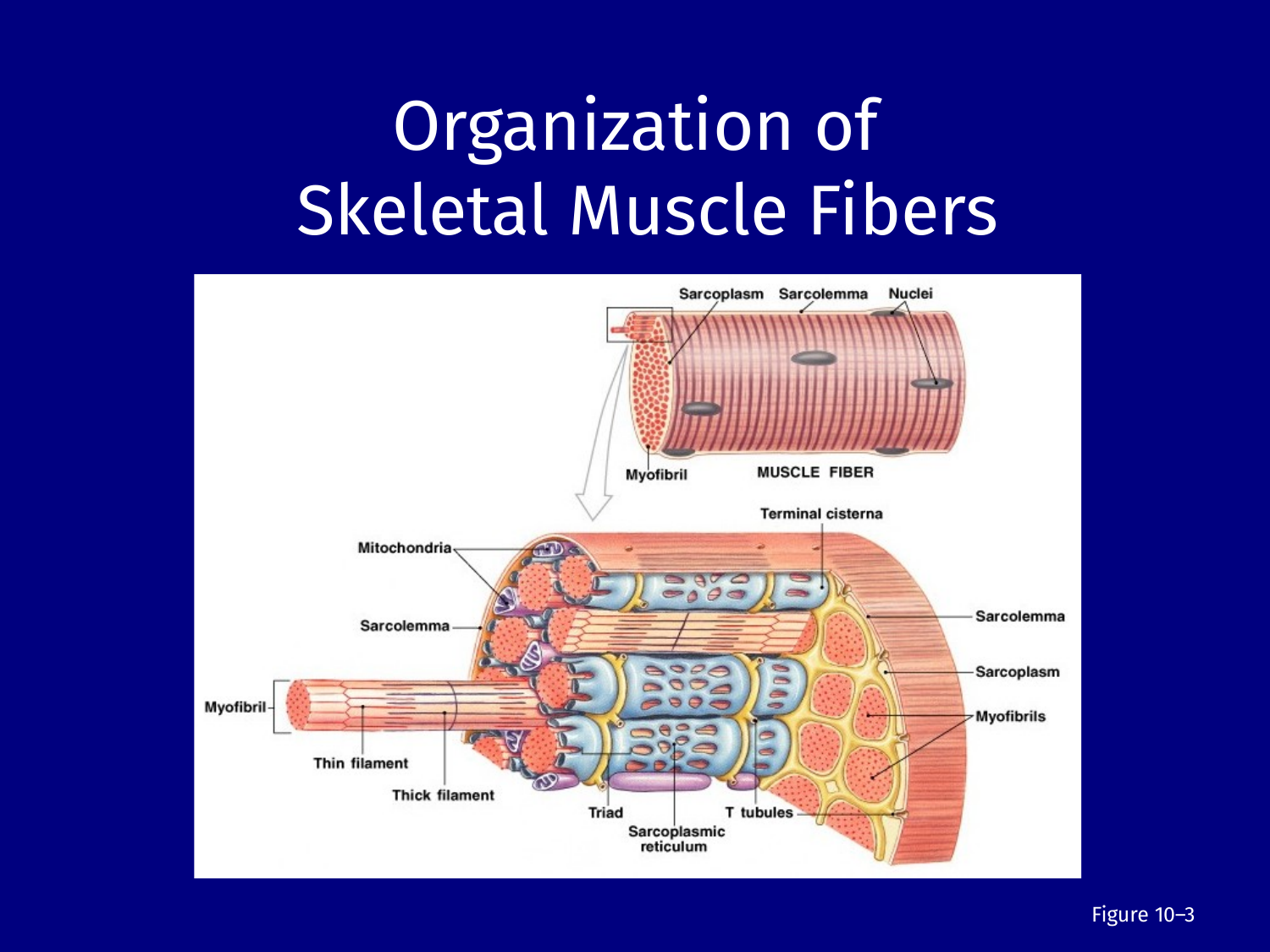

# Organization of  Skeletal Muscle Fibers

Figure 10–3